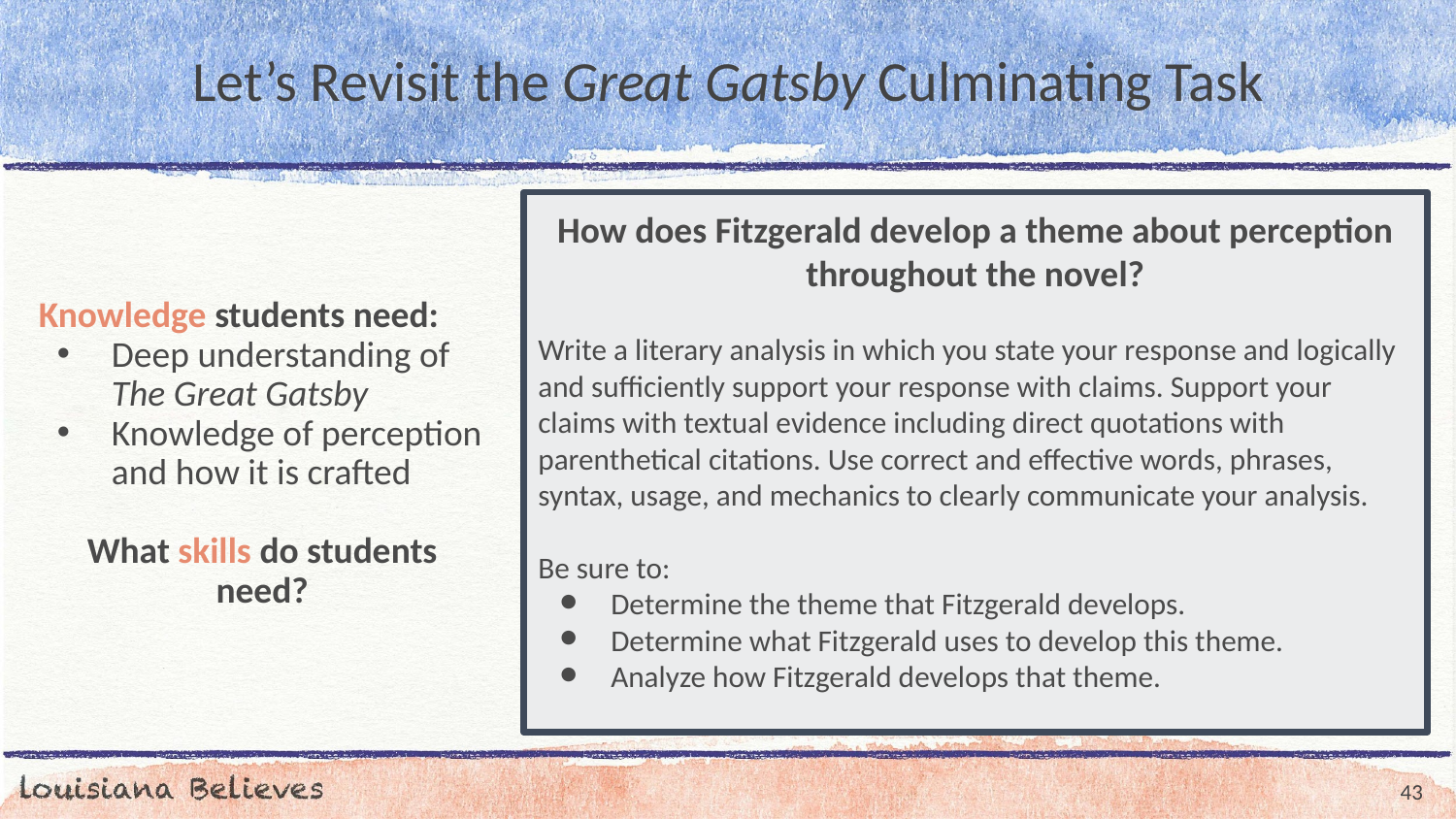

# Let’s Revisit the Great Gatsby Culminating Task
Knowledge students need:
Deep understanding of The Great Gatsby
Knowledge of perception and how it is crafted

What skills do students need?

How does Fitzgerald develop a theme about perception throughout the novel?

Write a literary analysis in which you state your response and logically and sufficiently support your response with claims. Support your claims with textual evidence including direct quotations with parenthetical citations. Use correct and effective words, phrases, syntax, usage, and mechanics to clearly communicate your analysis.

Be sure to:
Determine the theme that Fitzgerald develops.
Determine what Fitzgerald uses to develop this theme.
Analyze how Fitzgerald develops that theme.